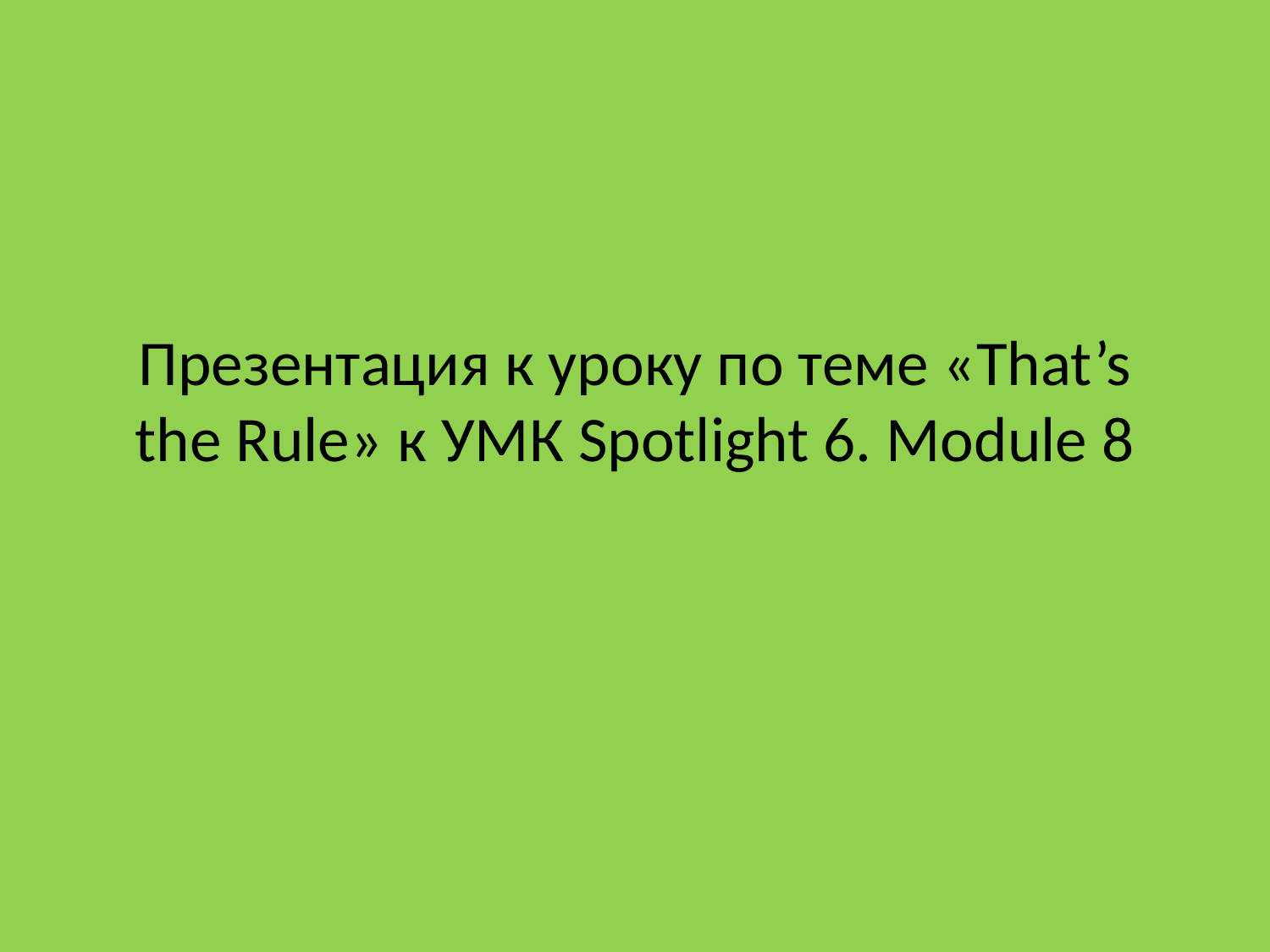

# Презентация к уроку по теме «That’s the Rule» к УМК Spotlight 6. Module 8